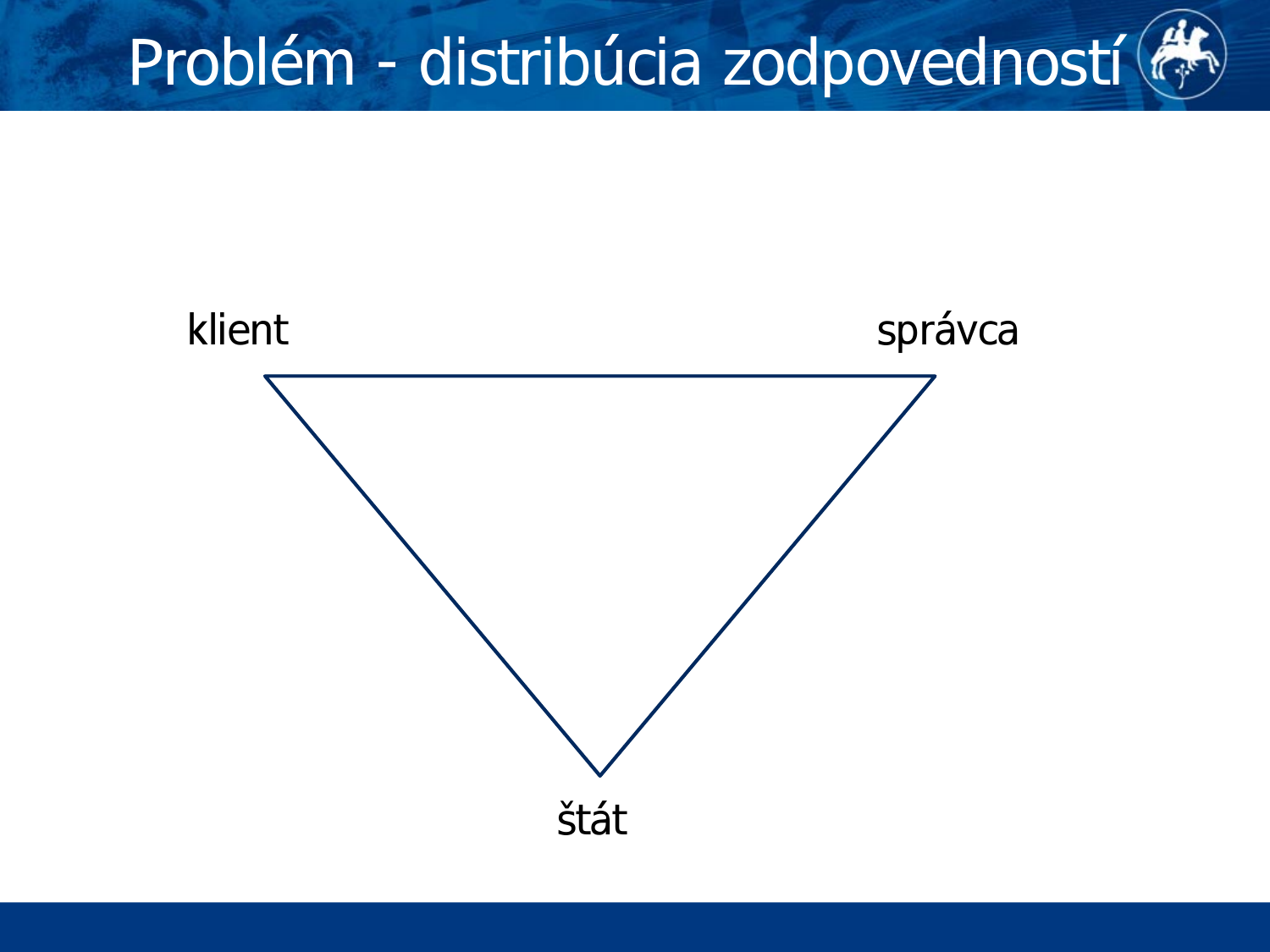

# Problém - distribúcia zodpovedností
klient
správca

štát